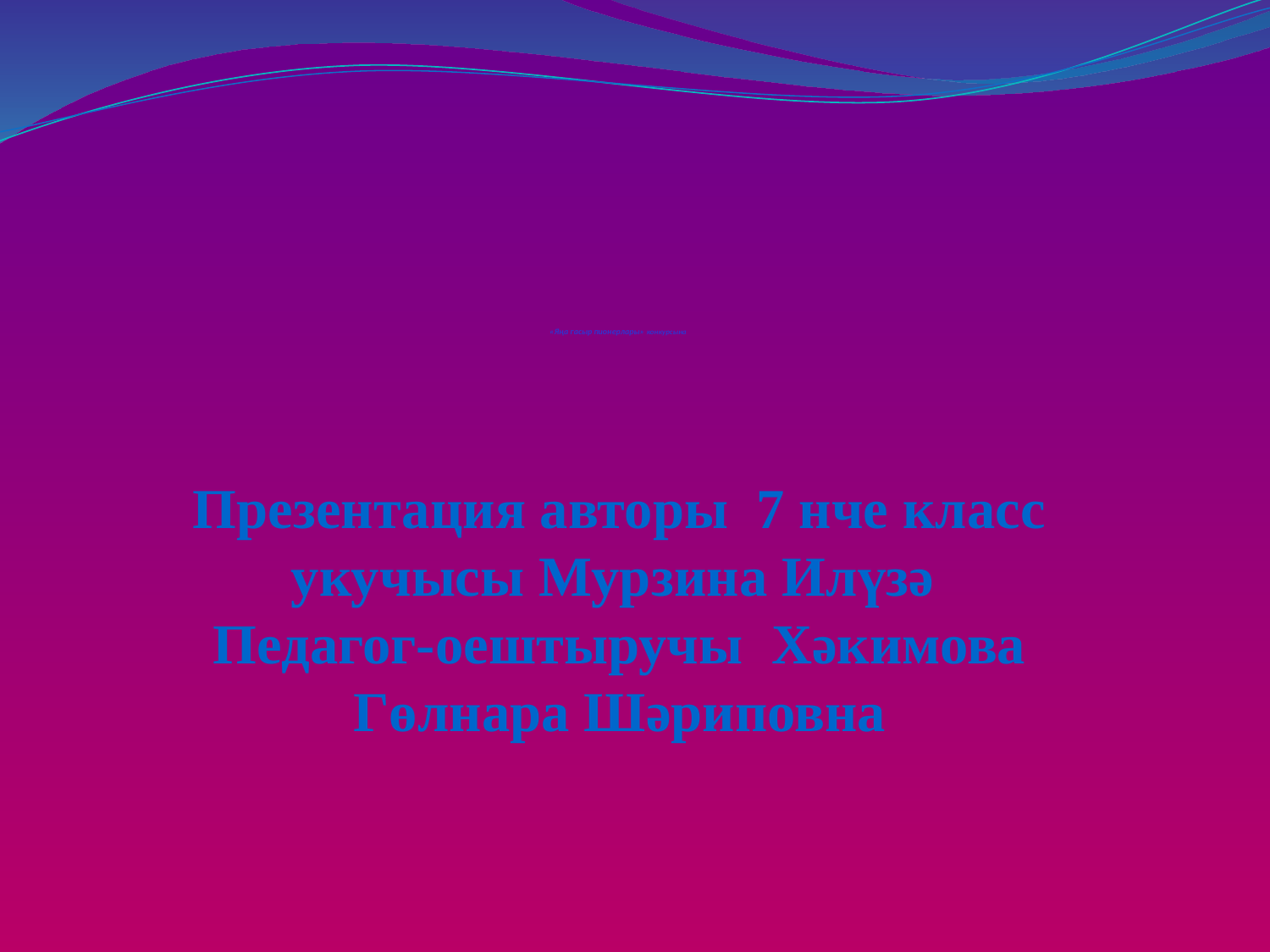

# «Яңа гасыр пионерлары» конкурсына

Презентация авторы  7 нче класс укучысы Мурзина Илүзә
Педагог-оештыручы  Хәкимова Гөлнара Шәриповна